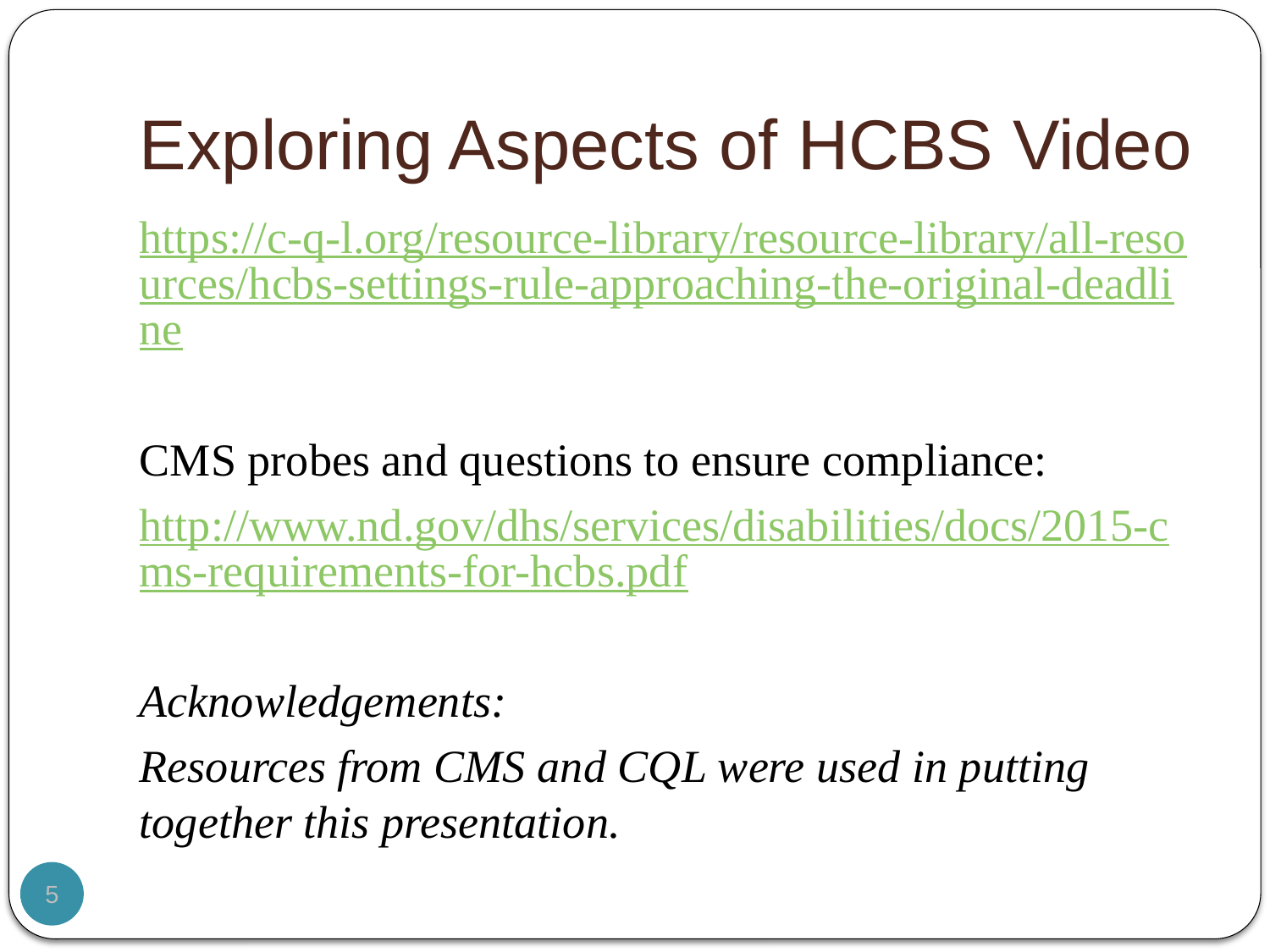

# Exploring Aspects of HCBS Video
https://c-q-l.org/resource-library/resource-library/all-resources/hcbs-settings-rule-approaching-the-original-deadline

CMS probes and questions to ensure compliance:
http://www.nd.gov/dhs/services/disabilities/docs/2015-cms-requirements-for-hcbs.pdf

Acknowledgements:
Resources from CMS and CQL were used in putting together this presentation.

5